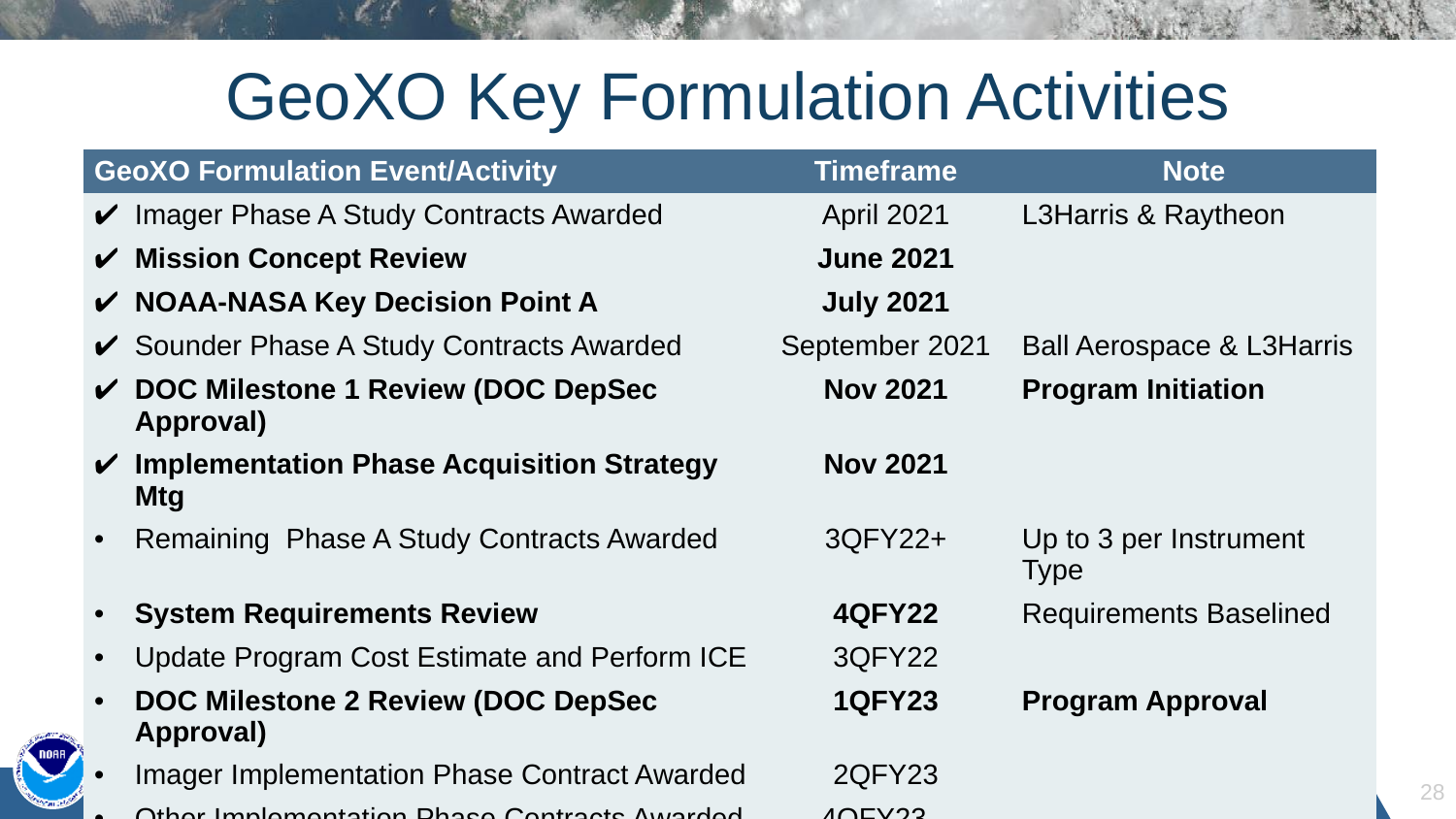

# GeoXO Key Formulation Activities
| GeoXO Formulation Event/Activity | Timeframe | Note |
| --- | --- | --- |
| Imager Phase A Study Contracts Awarded | April 2021 | L3Harris & Raytheon |
| Mission Concept Review | June 2021 |  |
| NOAA-NASA Key Decision Point A | July 2021 |  |
| Sounder Phase A Study Contracts Awarded | September 2021 | Ball Aerospace & L3Harris |
| DOC Milestone 1 Review (DOC DepSec Approval) | Nov 2021 | Program Initiation |
| Implementation Phase Acquisition Strategy Mtg | Nov 2021 |  |
| Remaining Phase A Study Contracts Awarded | 3QFY22+ | Up to 3 per Instrument Type |
| System Requirements Review | 4QFY22 | Requirements Baselined |
| Update Program Cost Estimate and Perform ICE | 3QFY22 |  |
| DOC Milestone 2 Review (DOC DepSec Approval) | 1QFY23 | Program Approval |
| Imager Implementation Phase Contract Awarded | 2QFY23 |  |
| Other Implementation Phase Contracts Awarded | 4QFY23 – 3QFY24 |  |